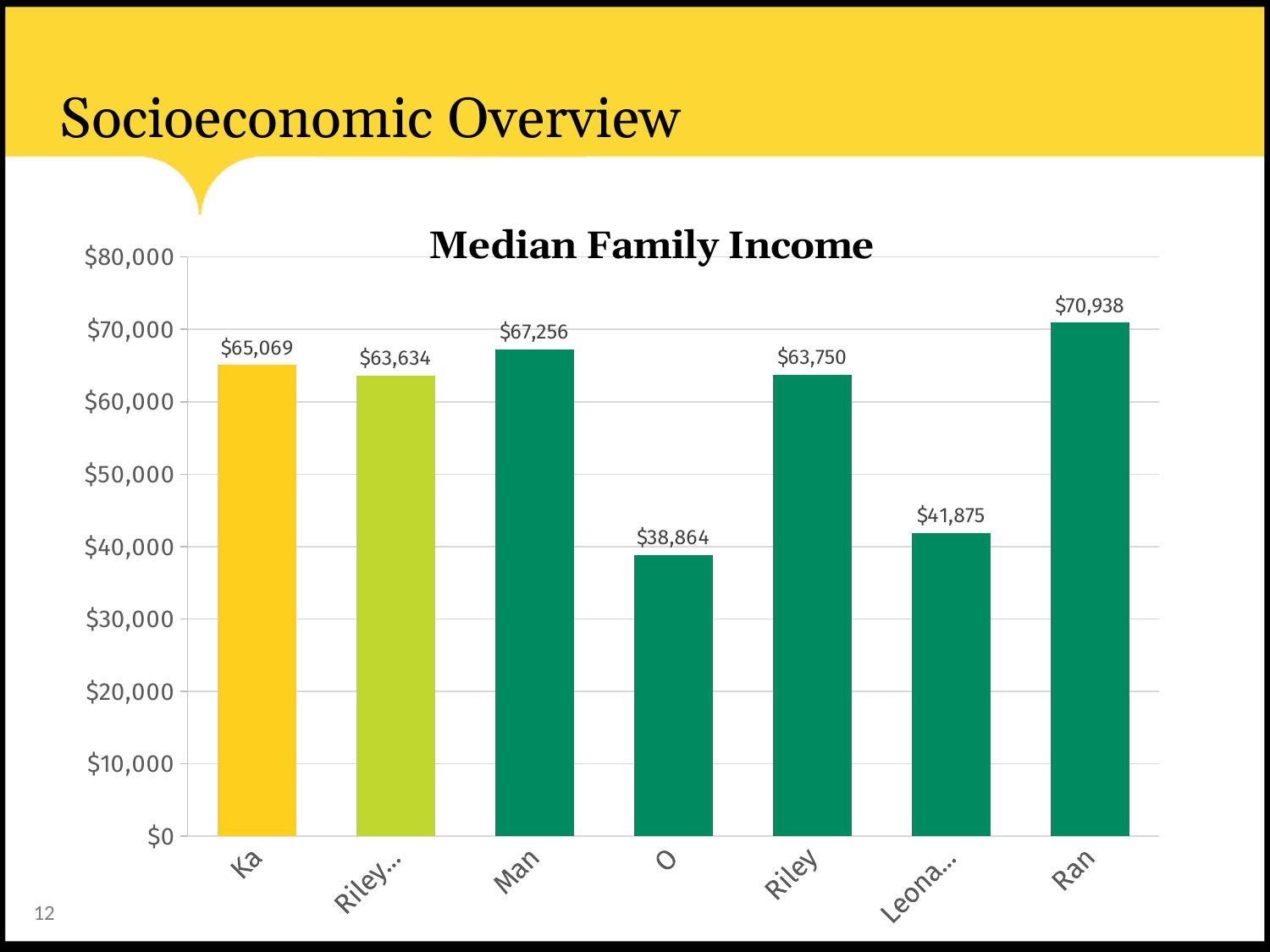

# Socioeconomic Overview

### Chart: Median Family Income

| Category |  |
|---|---|
| Kansas | 65069.0 |
| Riley County | 63634.0 |
| Manhattan | 67256.0 |
| Ogden | 38864.0 |
| Riley | 63750.0 |
| Leonardville | 41875.0 |
| Randolph | 70938.0 |